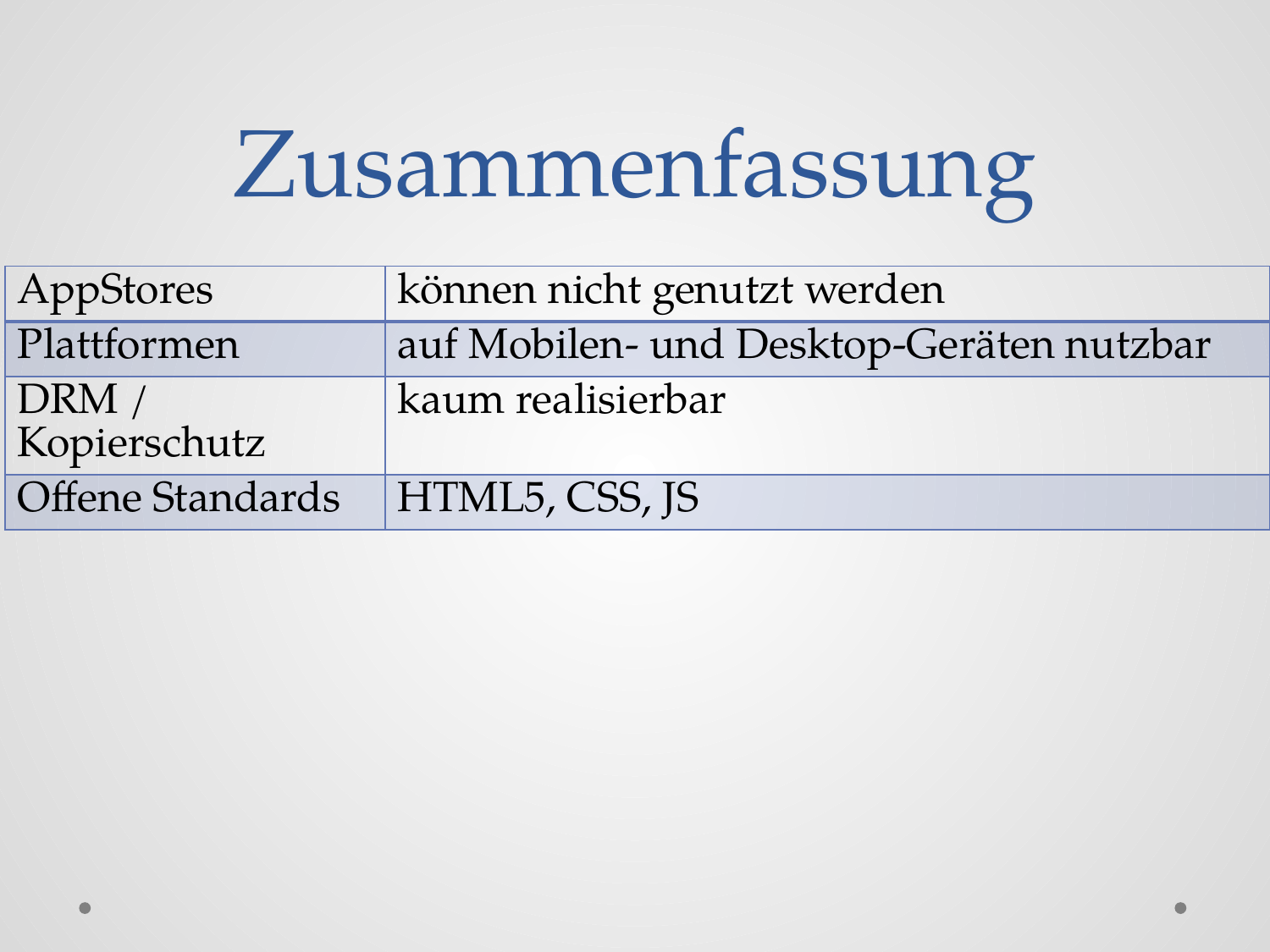

# Zusammenfassung

| AppStores | können nicht genutzt werden |
| --- | --- |
| Plattformen | auf Mobilen- und Desktop-Geräten nutzbar |
| DRM / Kopierschutz | kaum realisierbar |
| Offene Standards | HTML5, CSS, JS |